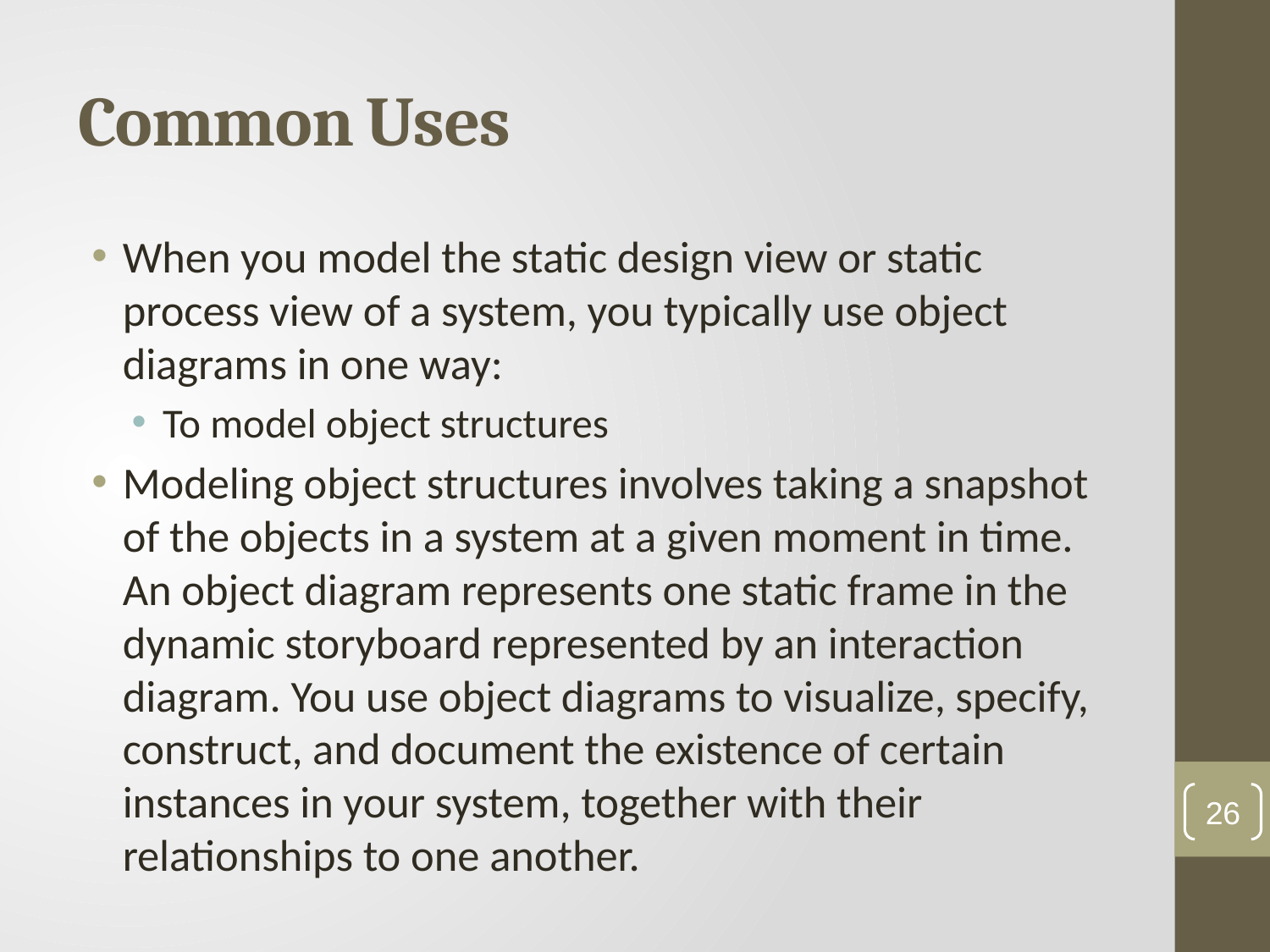

# Common Uses
When you model the static design view or static process view of a system, you typically use object diagrams in one way:
To model object structures
Modeling object structures involves taking a snapshot of the objects in a system at a given moment in time. An object diagram represents one static frame in the dynamic storyboard represented by an interaction diagram. You use object diagrams to visualize, specify, construct, and document the existence of certain instances in your system, together with their relationships to one another.
26